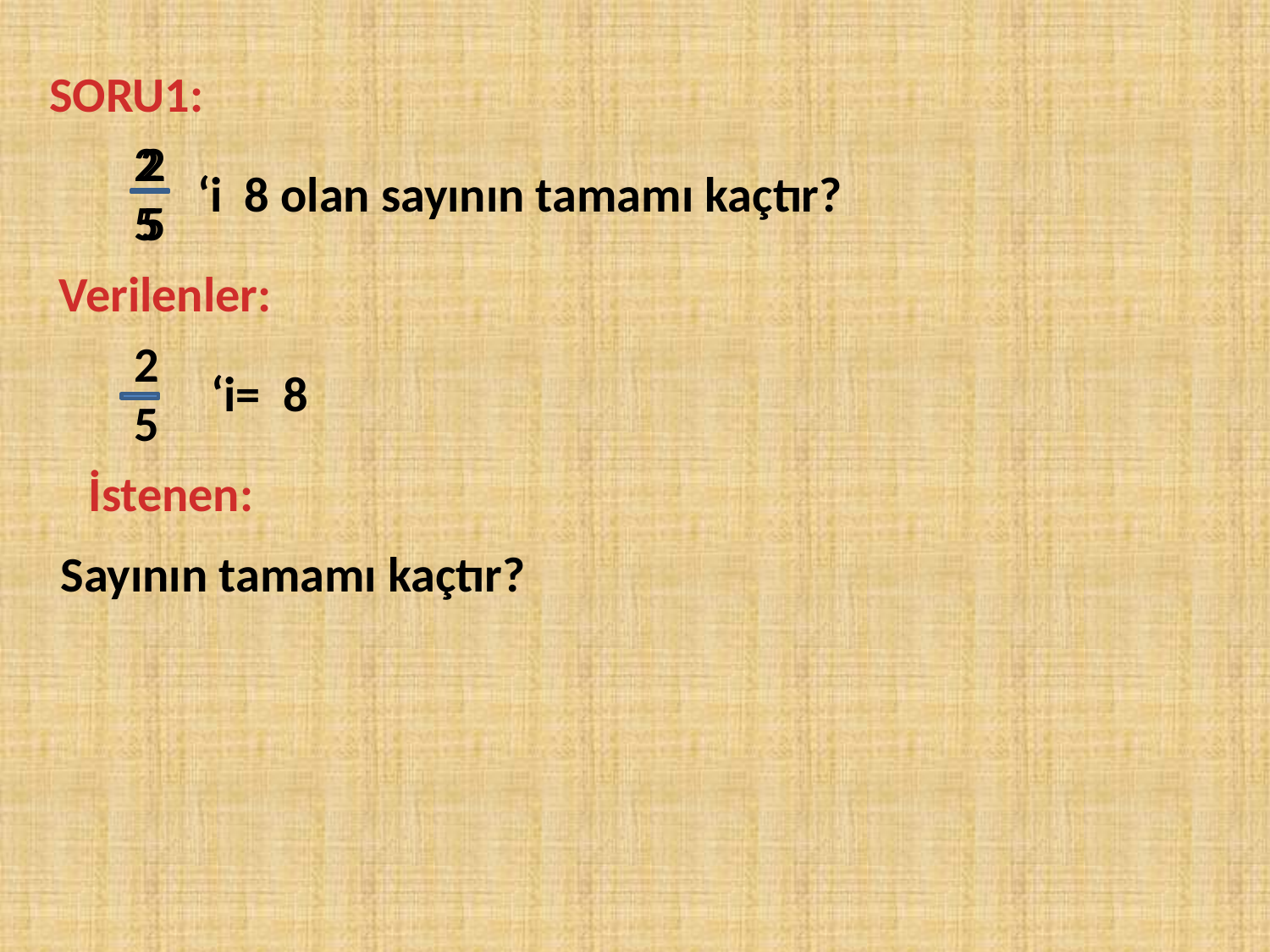

SORU1:
2 5
2 5
‘i  8 olan sayının tamamı kaçtır?

Verilenler:
2 5
‘i=  8

İstenen:
Sayının tamamı kaçtır?